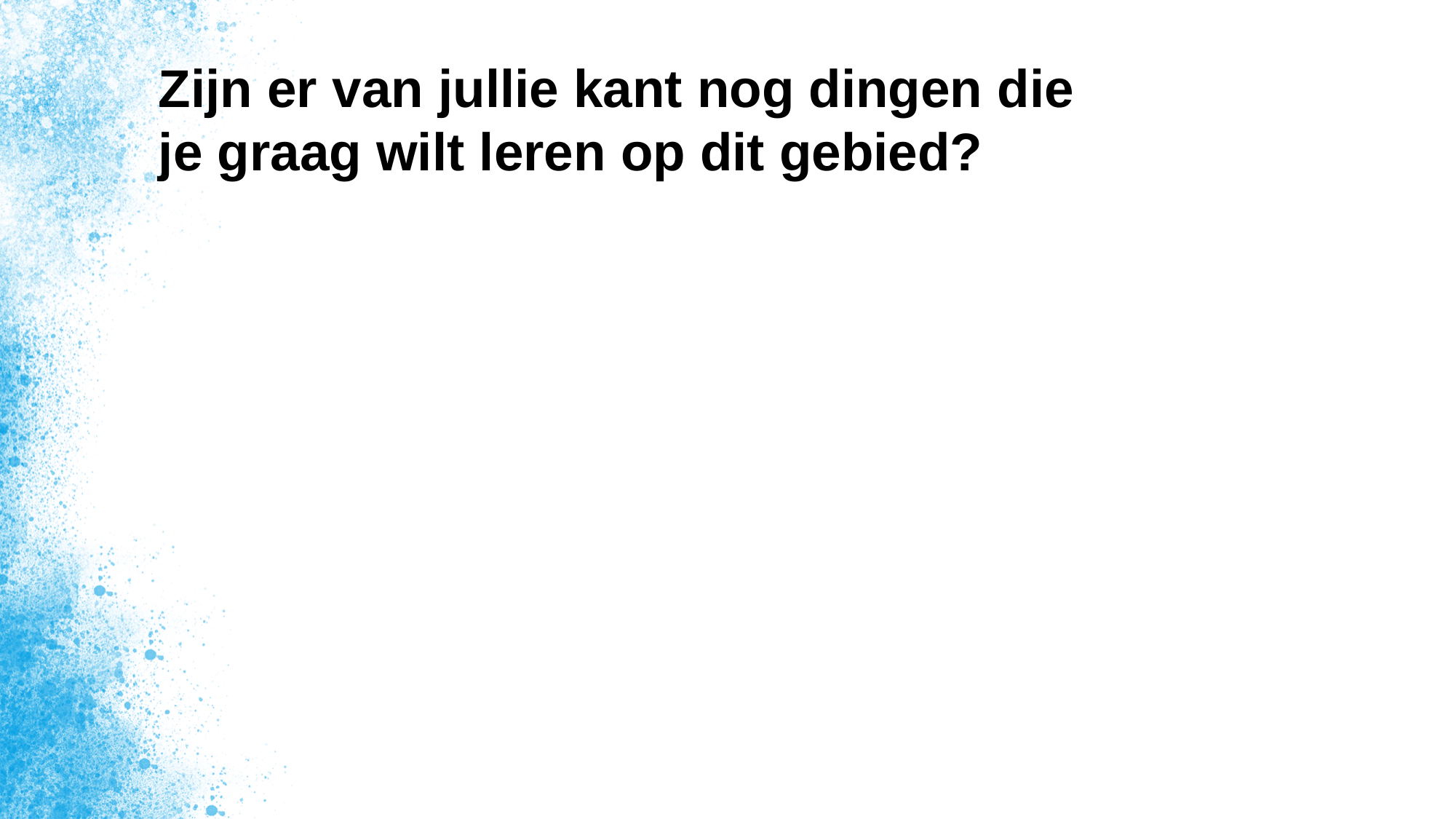

# Zijn er van jullie kant nog dingen die je graag wilt leren op dit gebied?